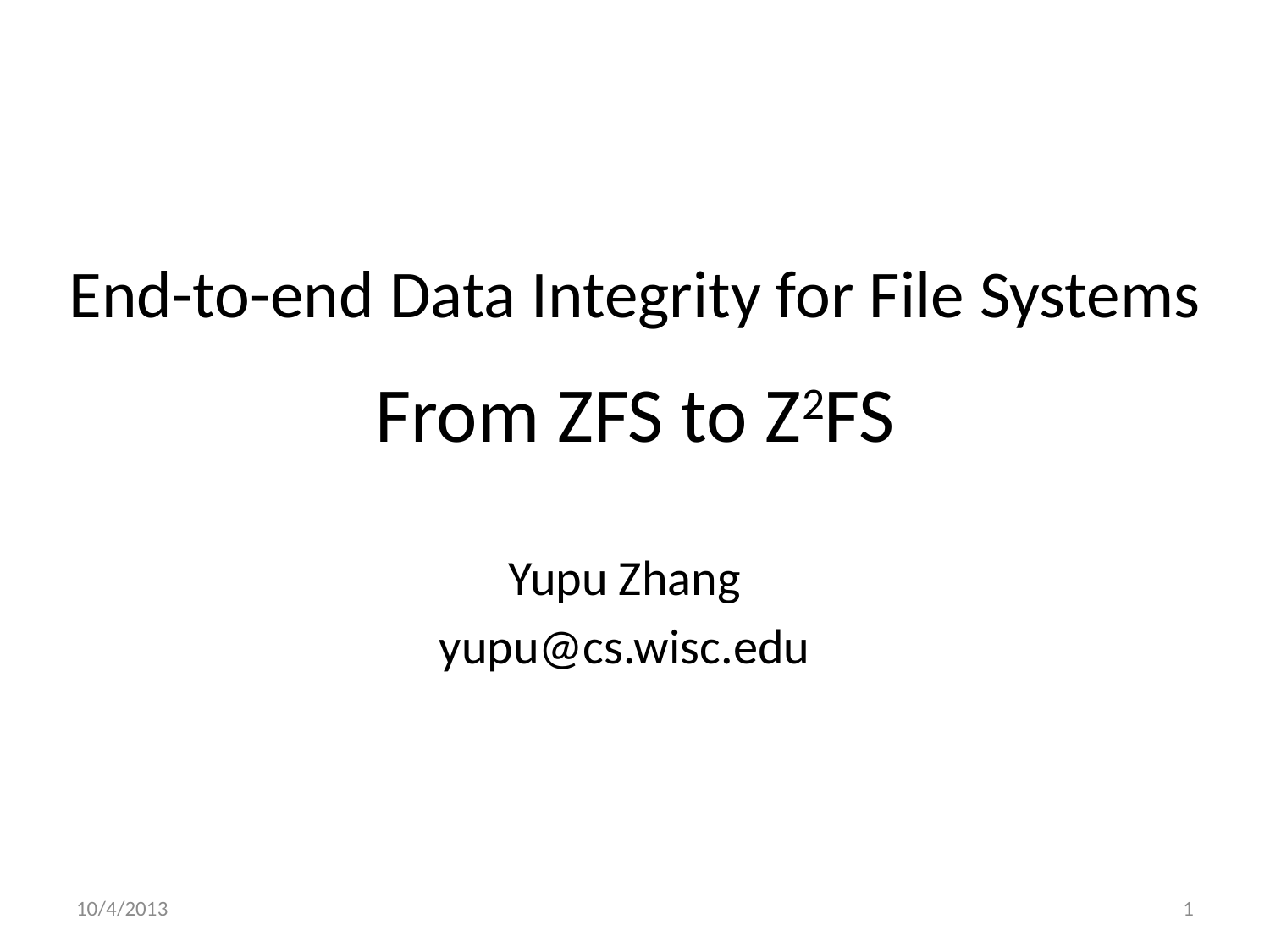

# End-to-end Data Integrity for File Systems - From ZFS to Z2FS
Yupu Zhang
yupu@cs.wisc.edu
10/4/2013
1